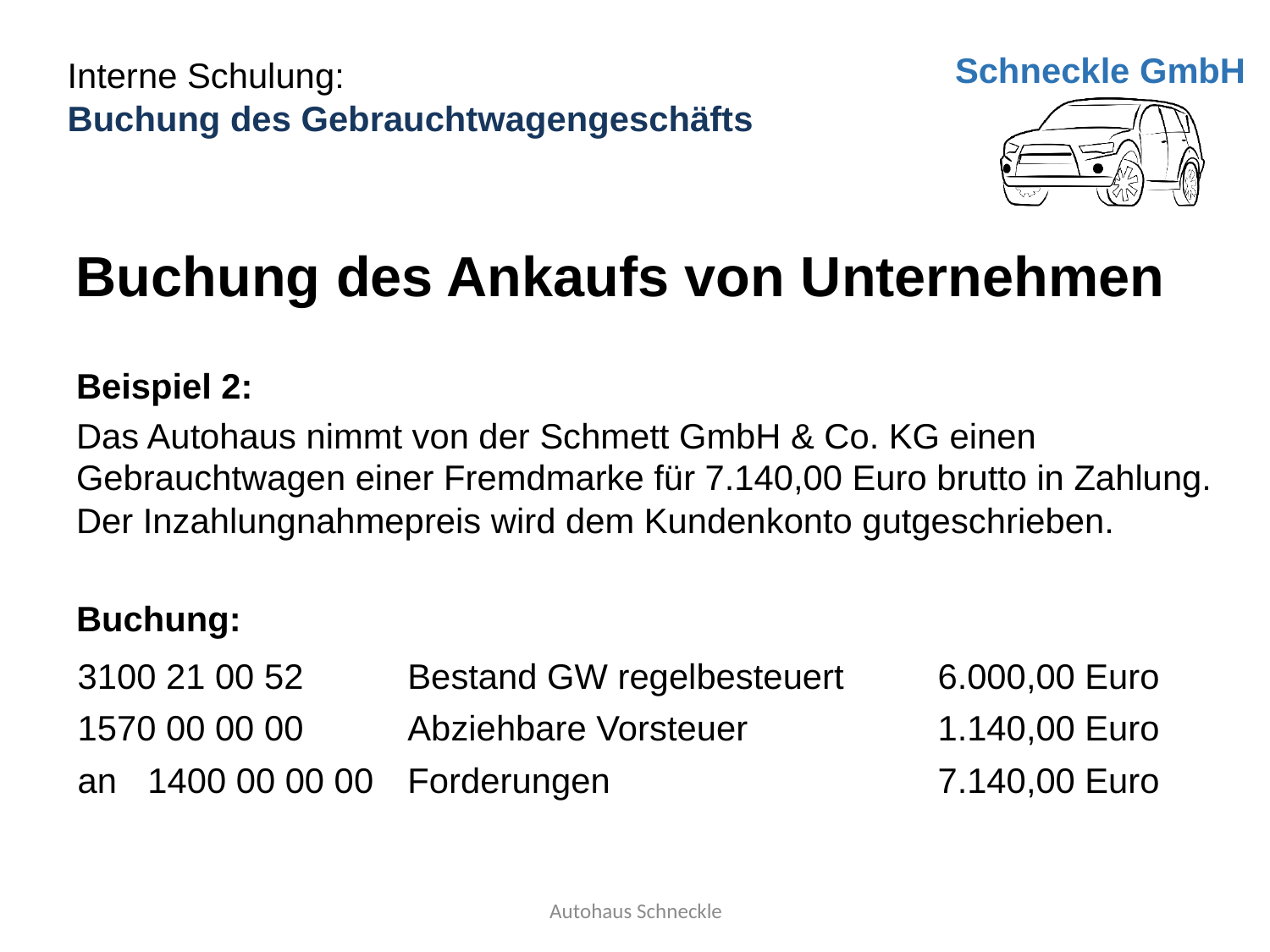

# Buchung des Ankaufs von Unternehmen
Beispiel 2:
Das Autohaus nimmt von der Schmett GmbH & Co. KG einen Gebrauchtwagen einer Fremdmarke für 7.140,00 Euro brutto in Zahlung. Der Inzahlungnahmepreis wird dem Kundenkonto gutgeschrieben.

Buchung:
| 3100 21 00 52 |  | Bestand GW regelbesteuert | 6.000,00 Euro |
| --- | --- | --- | --- |
| 1570 00 00 00 |  | Abziehbare Vorsteuer | 1.140,00 Euro |
| an | 1400 00 00 00 | Forderungen | 7.140,00 Euro |